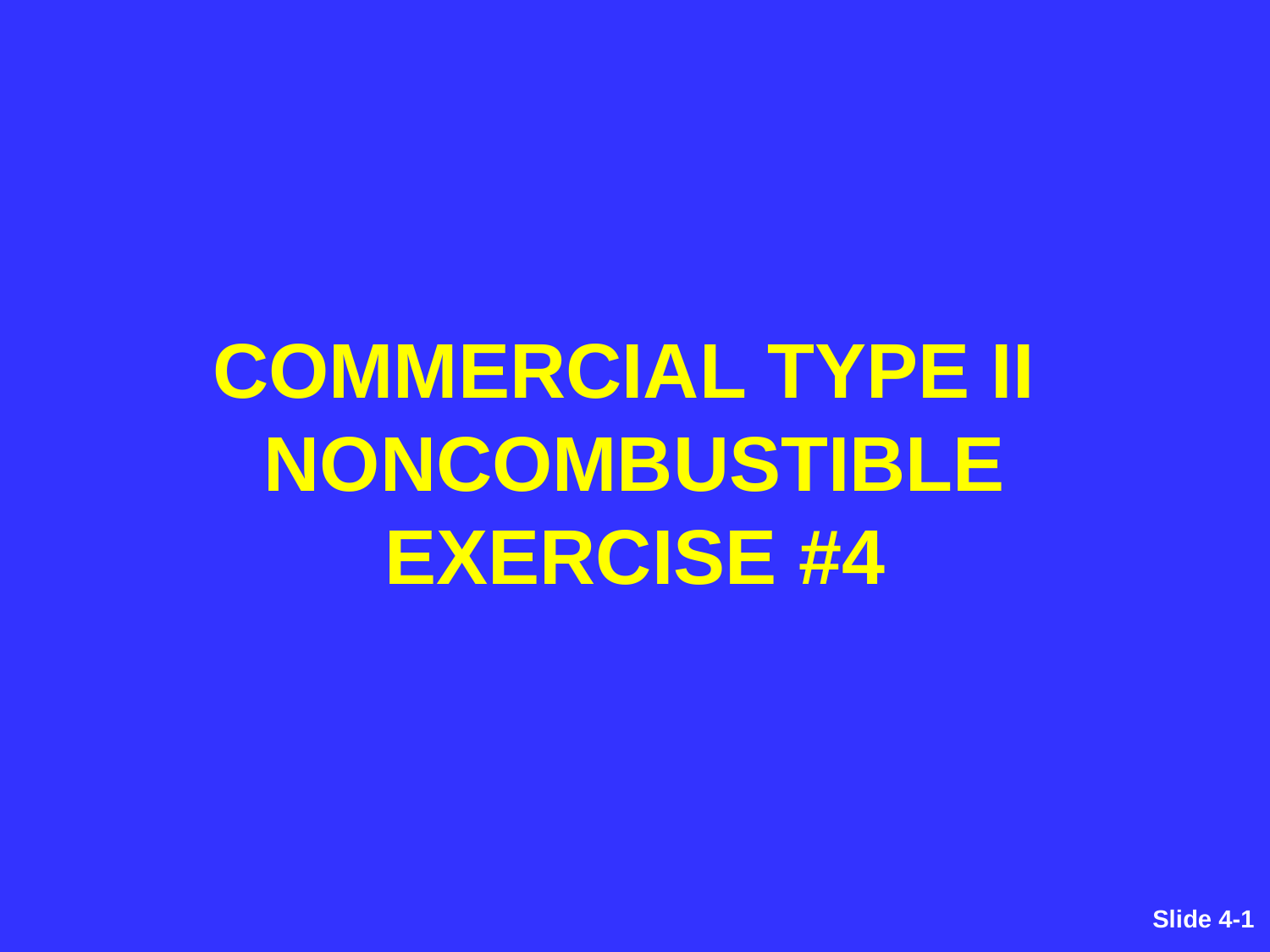

COMMERCIAL TYPE II
NONCOMBUSTIBLE
EXERCISE #4
Slide 4-1